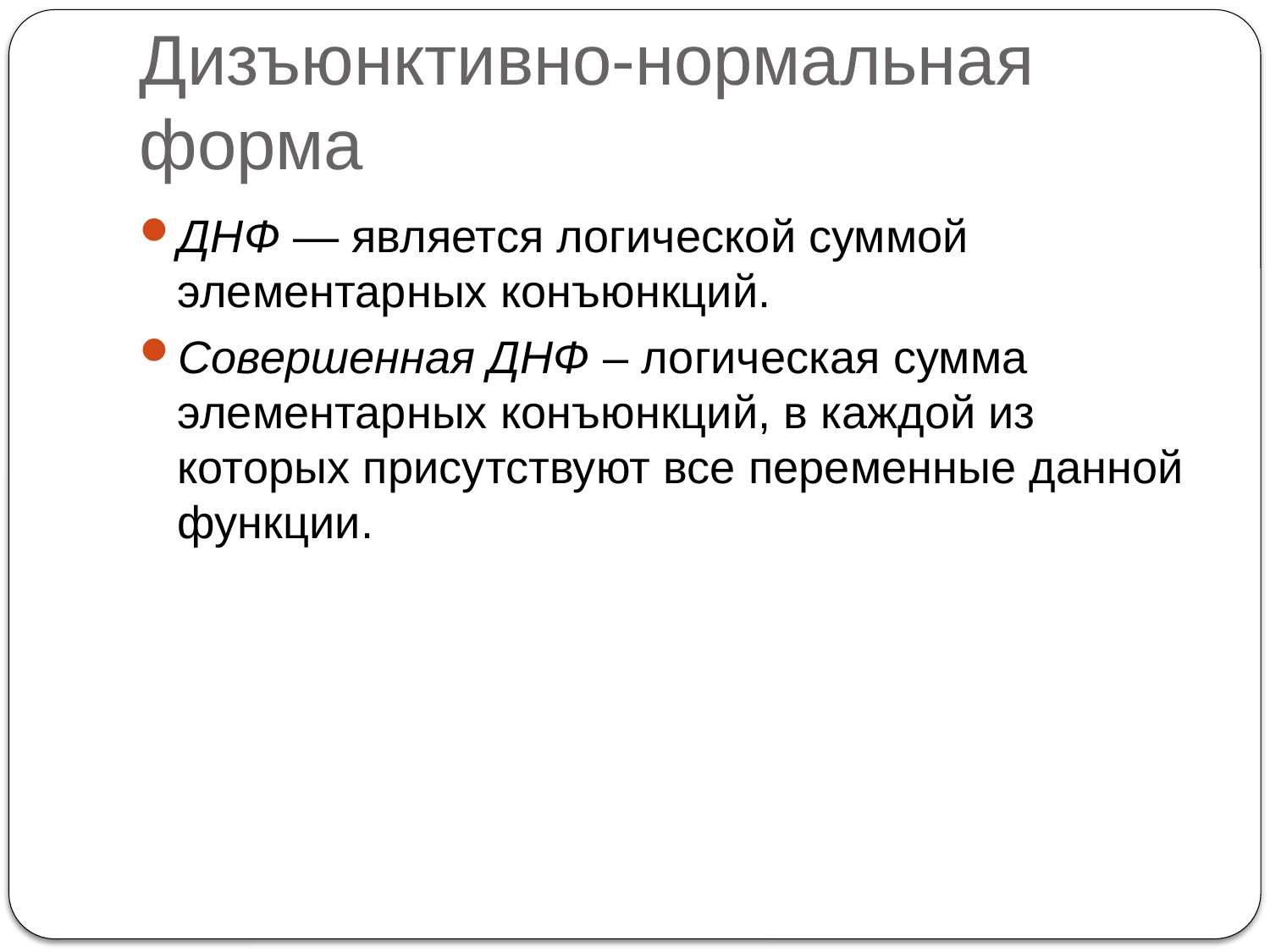

# Дизъюнктивно-нормальная форма
ДНФ — является логической суммой элементарных конъюнкций.
Совершенная ДНФ – логическая сумма элементарных конъюнкций, в каждой из которых присутствуют все переменные данной функции.